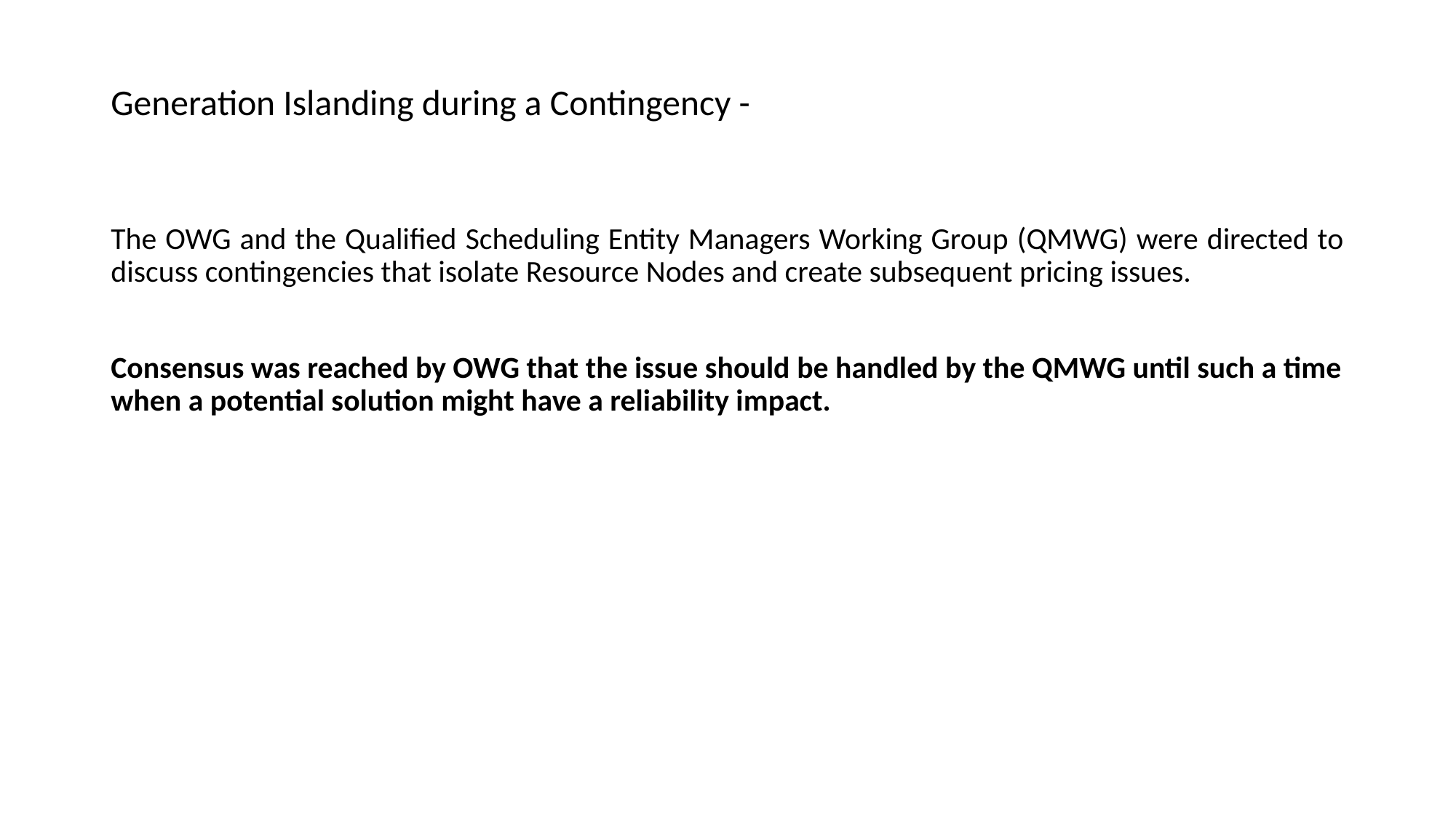

# Generation Islanding during a Contingency -
The OWG and the Qualified Scheduling Entity Managers Working Group (QMWG) were directed to discuss contingencies that isolate Resource Nodes and create subsequent pricing issues.

Consensus was reached by OWG that the issue should be handled by the QMWG until such a time when a potential solution might have a reliability impact.